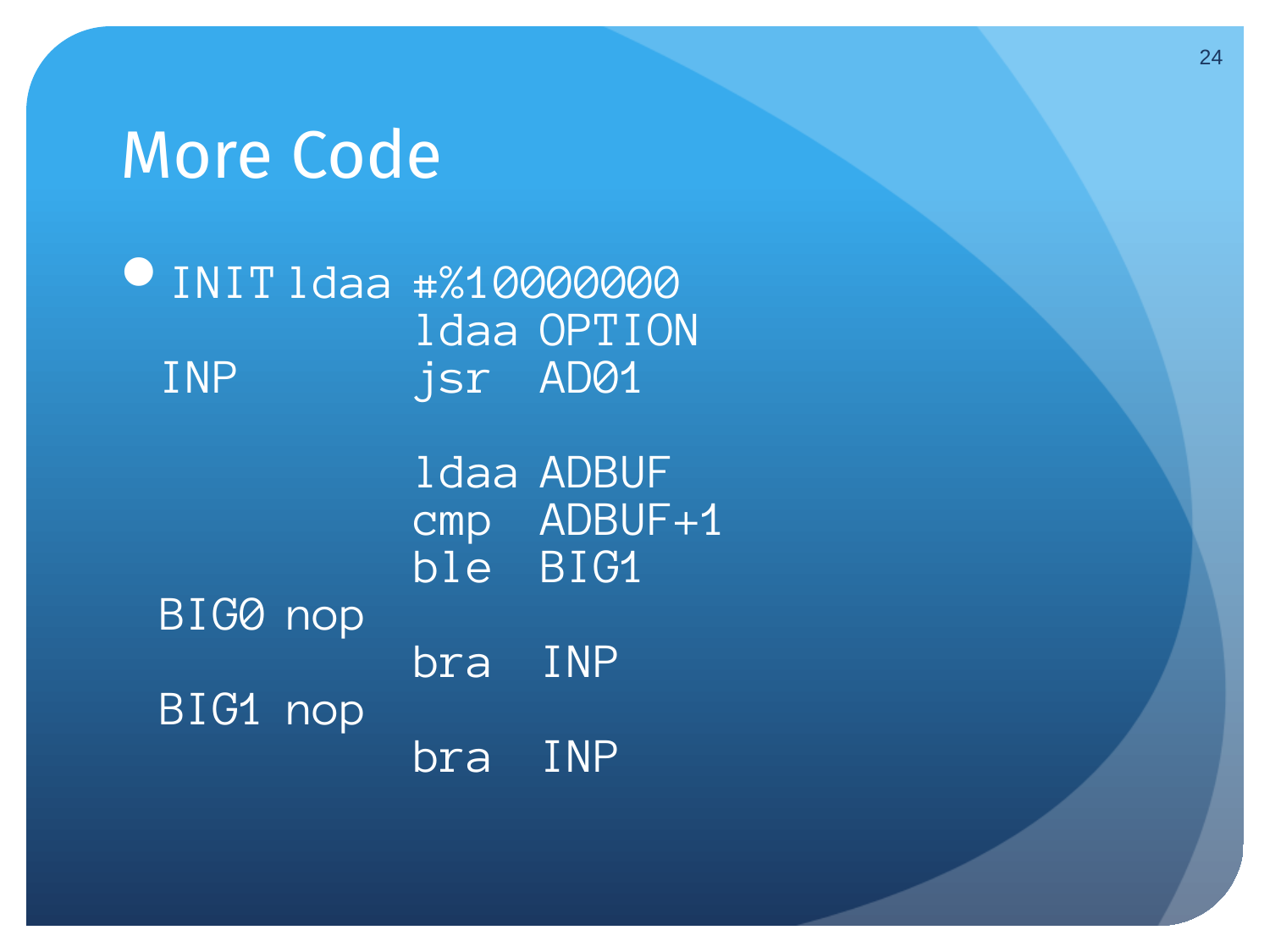

24
# More Code
INIT	ldaa	#%10000000
		ldaa	OPTION
INP		jsr	AD01
		ldaa	ADBUF
		cmp	ADBUF+1
		ble	BIG1
BIG0	nop
		bra	INP
BIG1	nop
		bra	INP